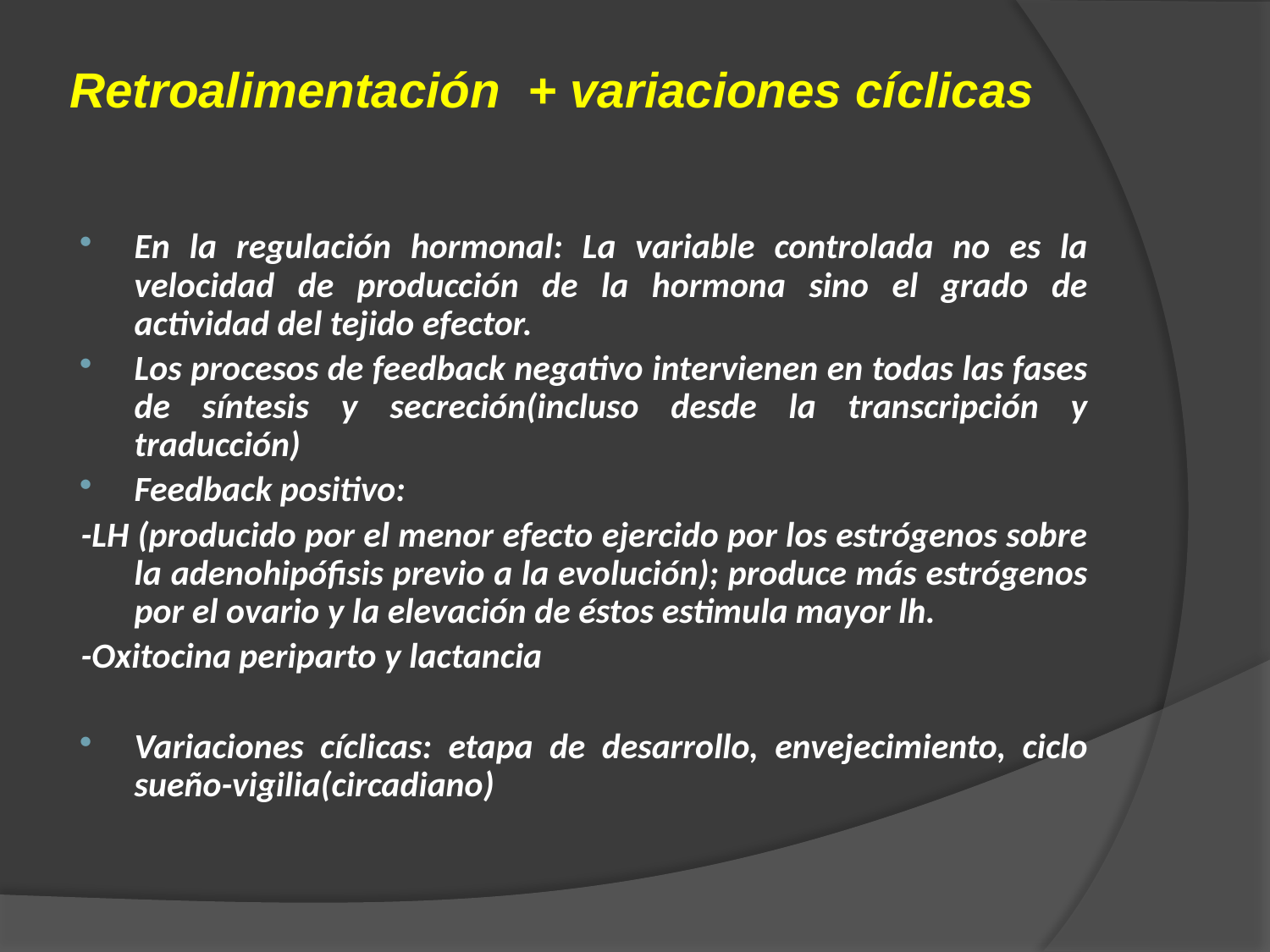

# Retroalimentación  + variaciones cíclicas
En la regulación hormonal: La variable controlada no es la velocidad de producción de la hormona sino el grado de actividad del tejido efector.
Los procesos de feedback negativo intervienen en todas las fases de síntesis y secreción(incluso desde la transcripción y traducción)
Feedback positivo:
-LH (producido por el menor efecto ejercido por los estrógenos sobre la adenohipófisis previo a la evolución); produce más estrógenos por el ovario y la elevación de éstos estimula mayor lh.
-Oxitocina periparto y lactancia

Variaciones cíclicas: etapa de desarrollo, envejecimiento, ciclo sueño-vigilia(circadiano)